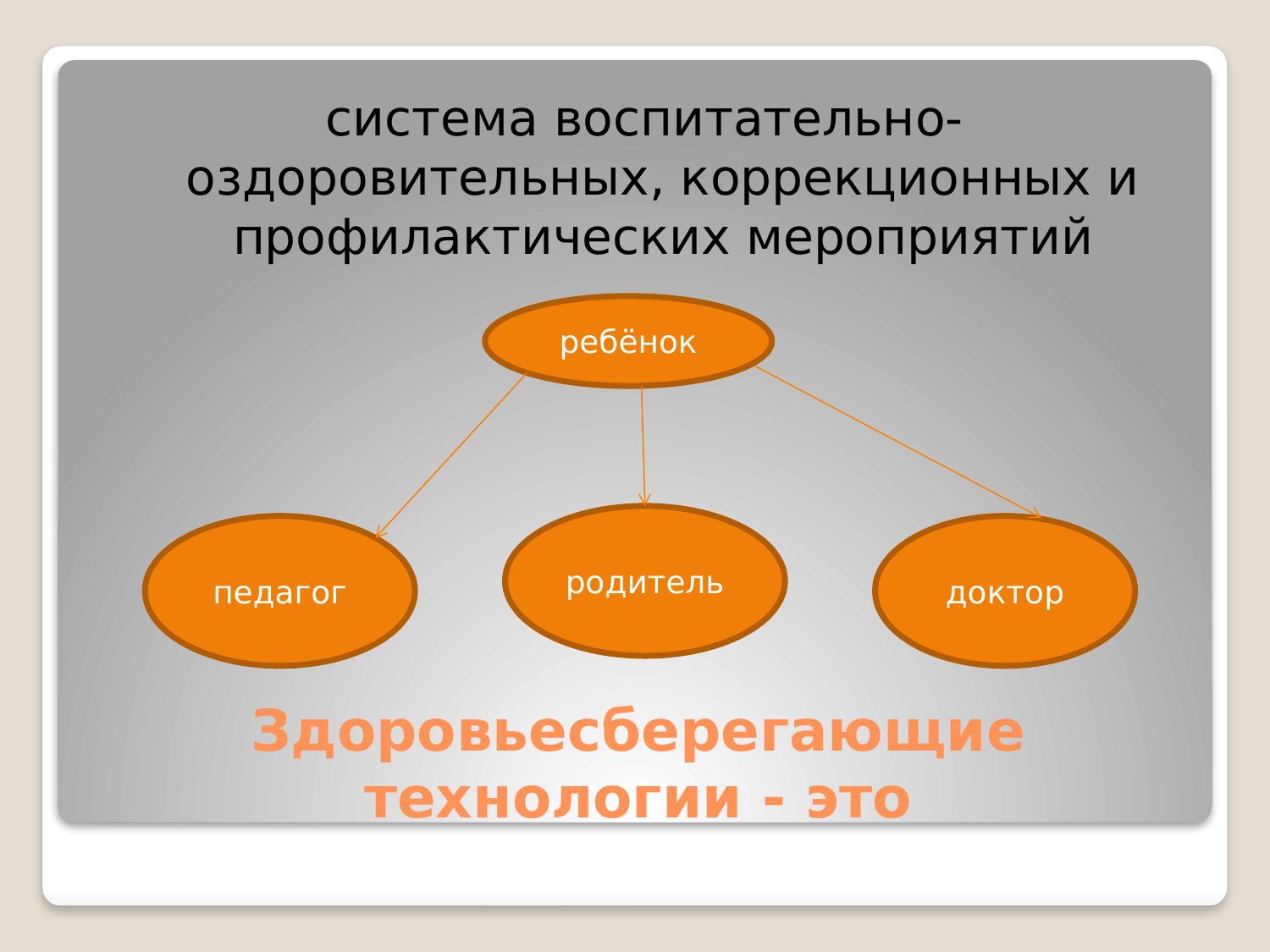

система воспитательно-оздоровительных, коррекционных и профилактических мероприятий

ребёнок
родитель
педагог
доктор
# Здоровьесберегающие технологии - это